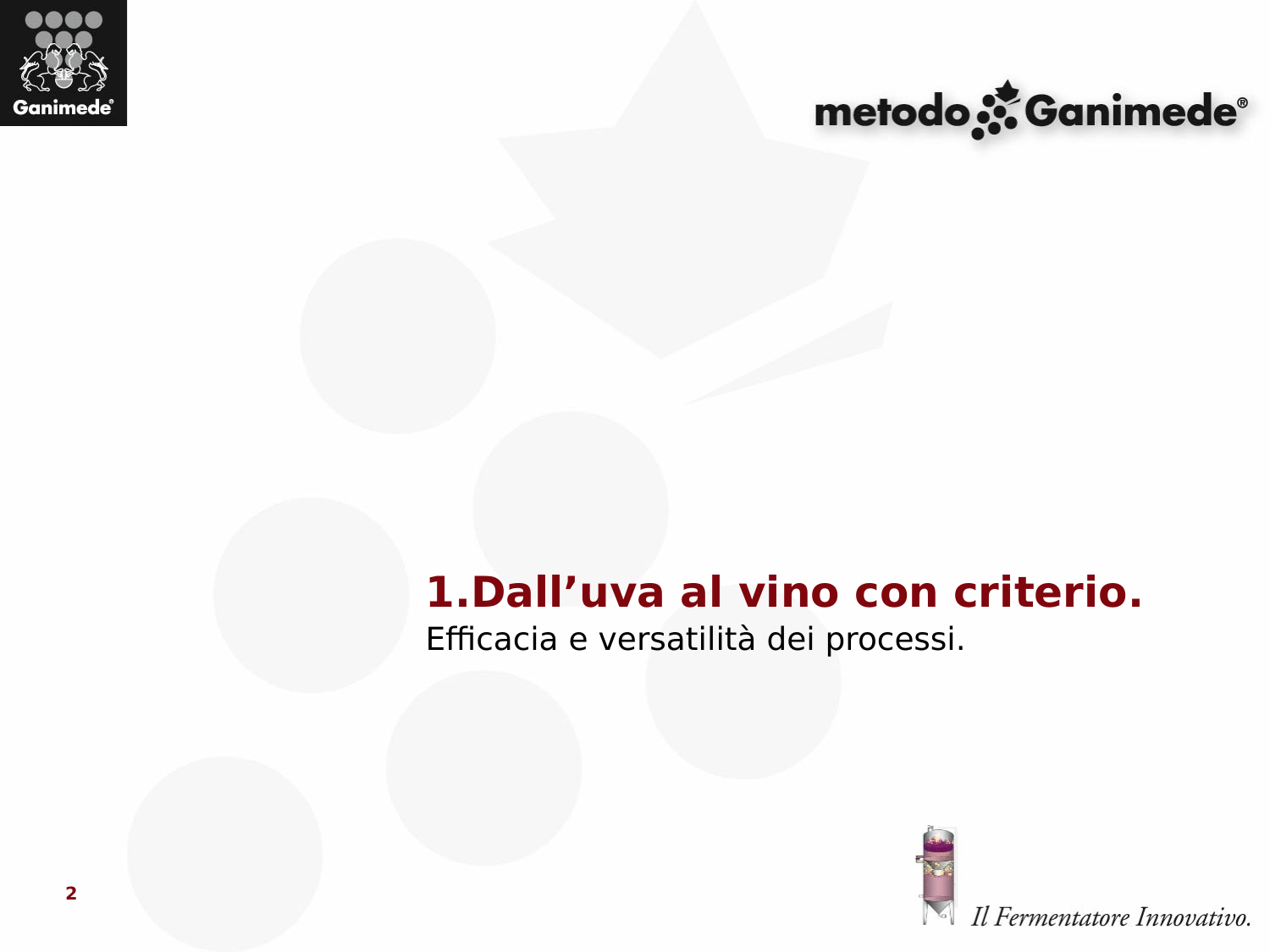

# 1.Dall’uva al vino con criterio. Efficacia e versatilità dei processi.
2